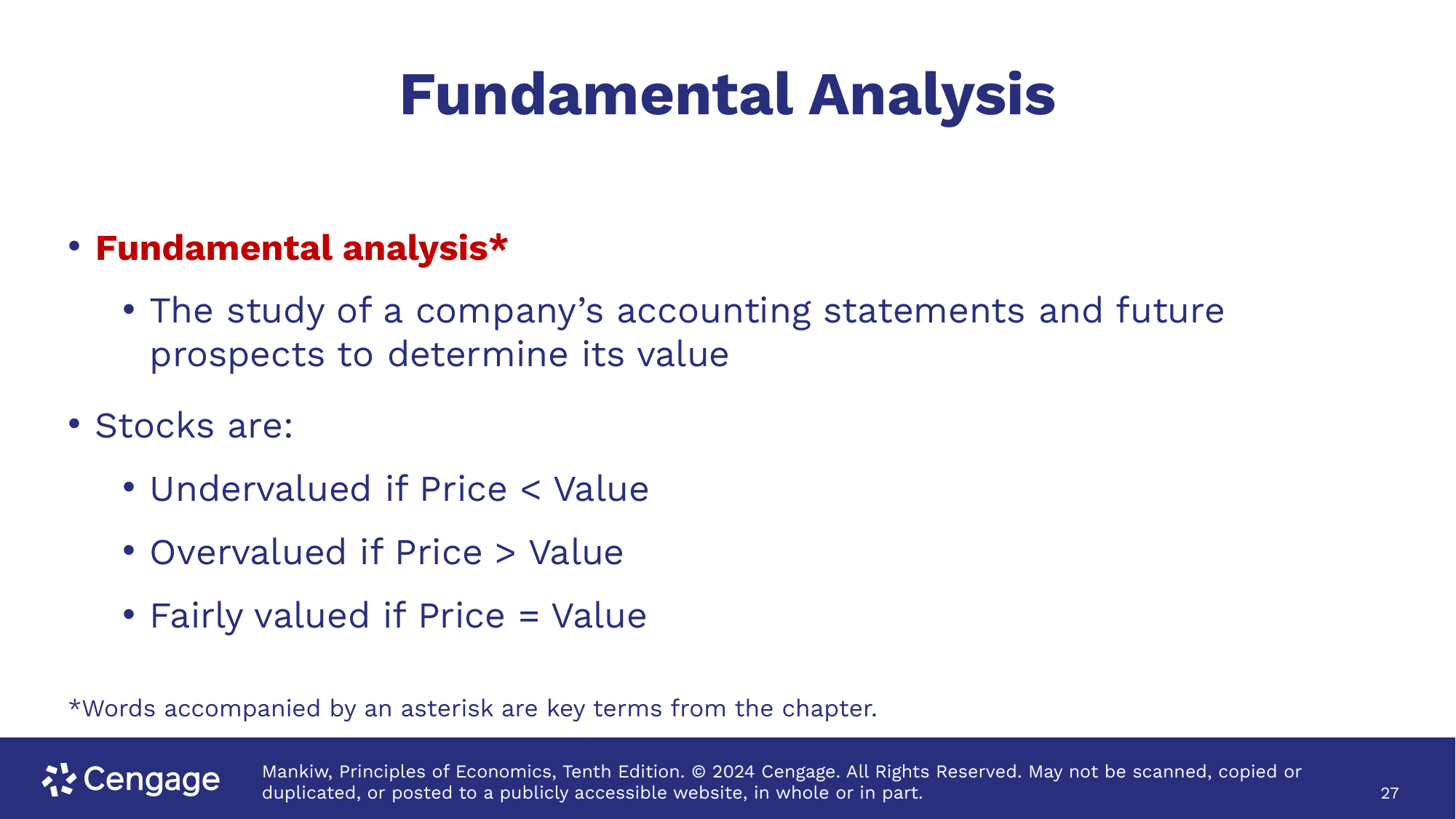

# Fundamental Analysis
Fundamental analysis*
The study of a company’s accounting statements and future prospects to determine its value
Stocks are:
Undervalued if Price < Value
Overvalued if Price > Value
Fairly valued if Price = Value
*Words accompanied by an asterisk are key terms from the chapter.